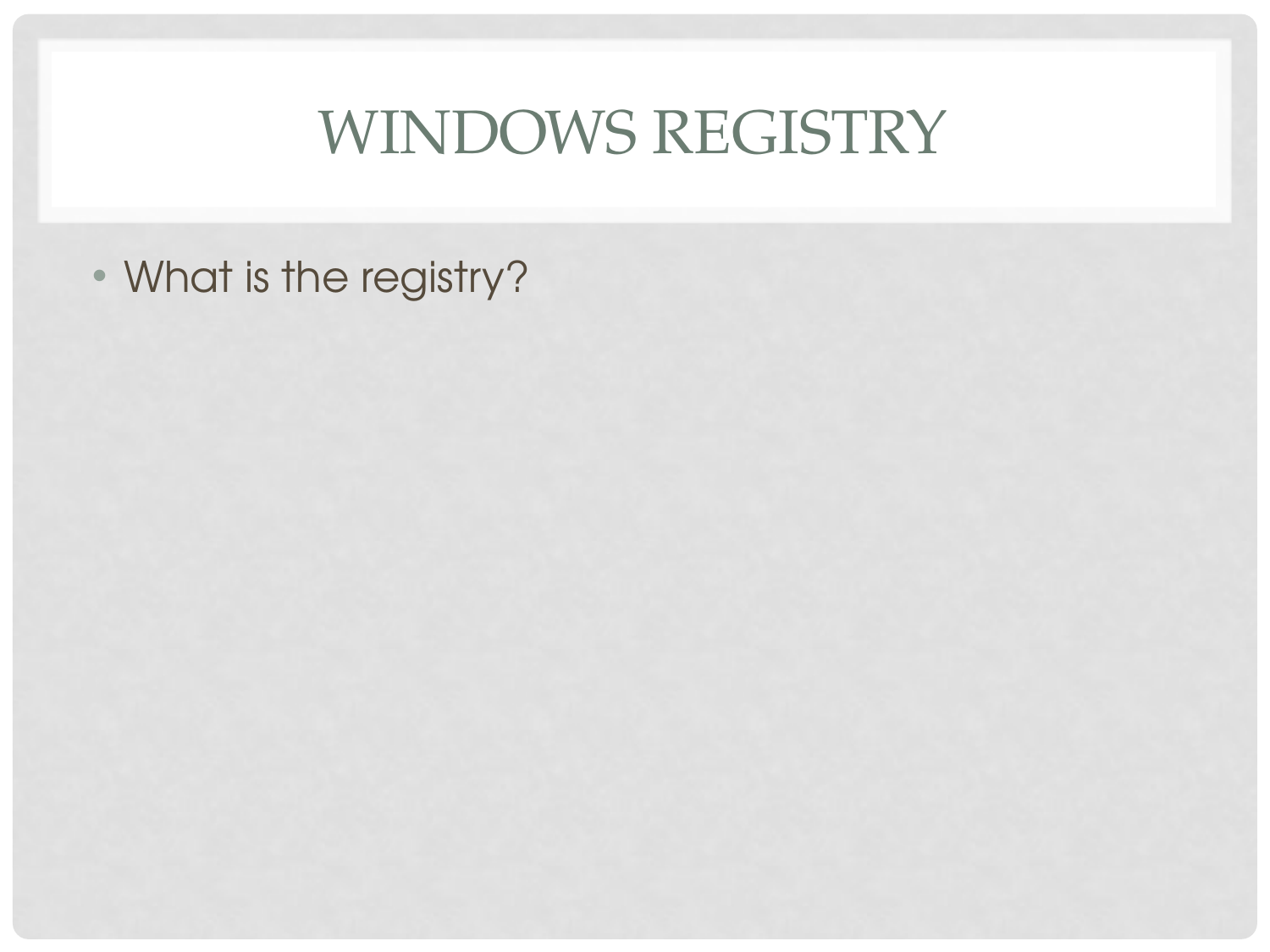

# Windows Registry
What is the registry?